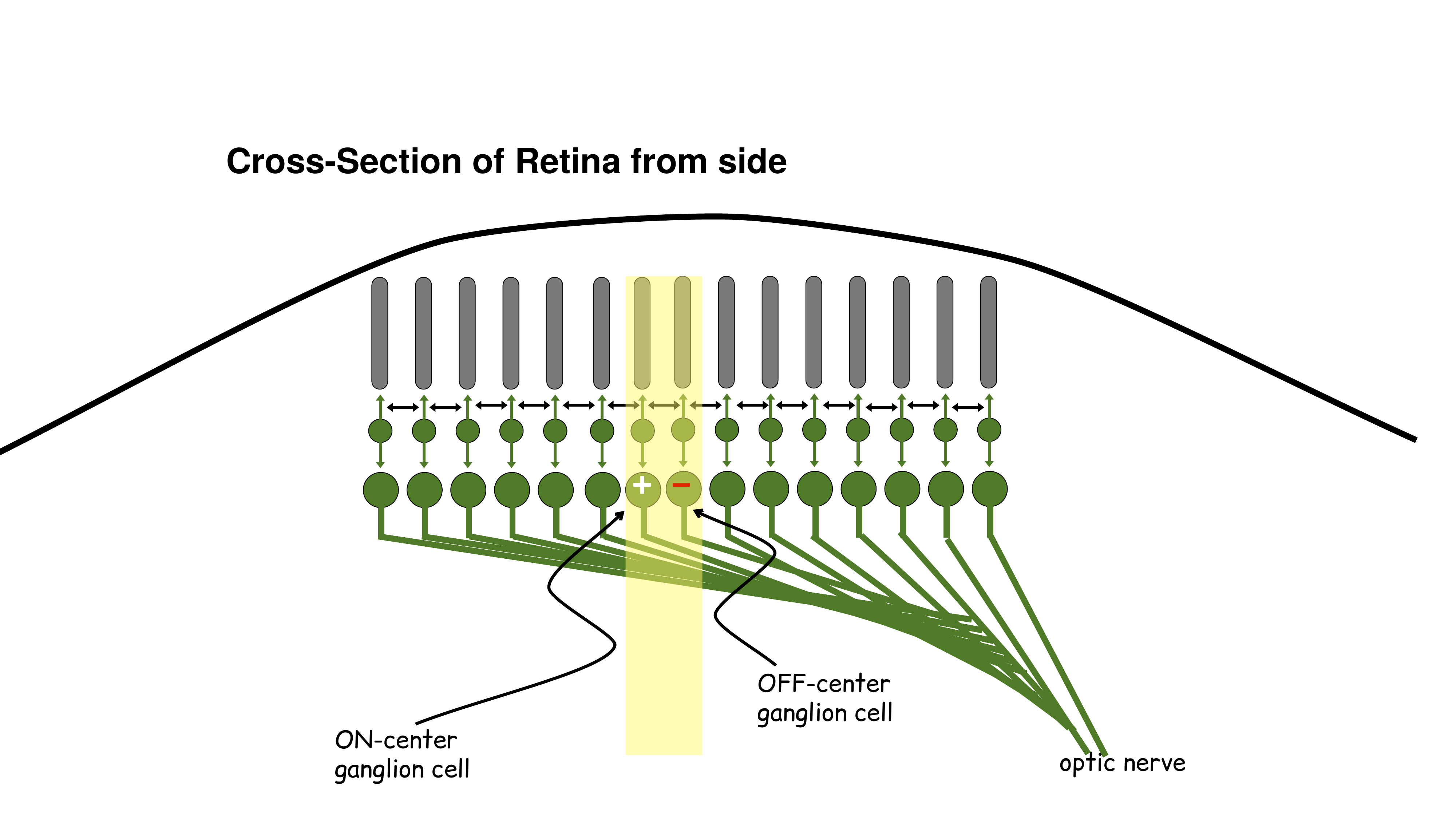

Cross-Section of Retina from side

–
+

OFF-center
ganglion cell
ON-center
ganglion cell
optic nerve